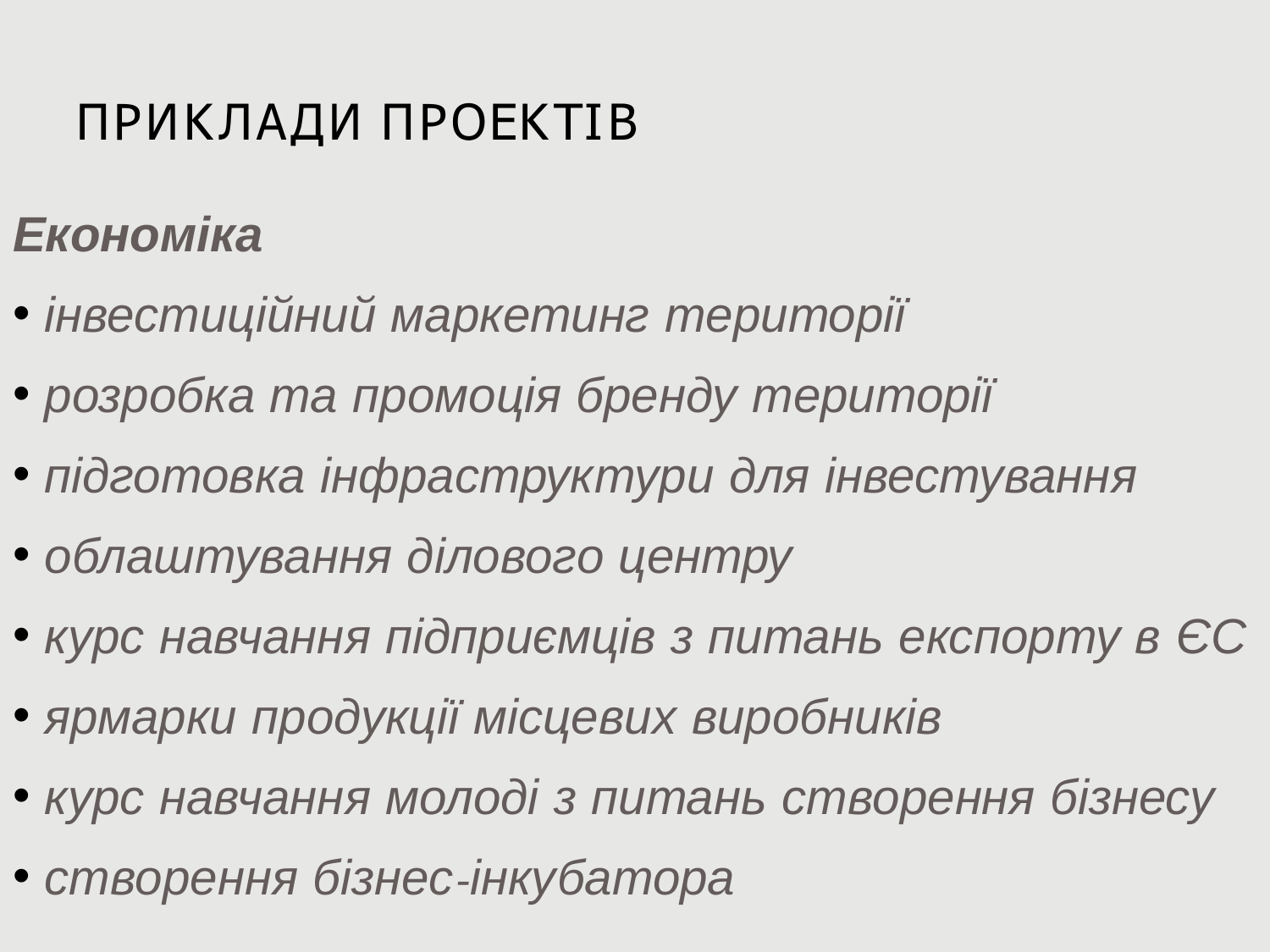

ПРИКЛАДИ ПРОЕКТІВ
Економіка
інвестиційний маркетинг території
розробка та промоція бренду території
підготовка інфраструктури для інвестування
облаштування ділового центру
курс навчання підприємців з питань експорту в ЄС
ярмарки продукції місцевих виробників
курс навчання молоді з питань створення бізнесу
створення бізнес-інкубатора